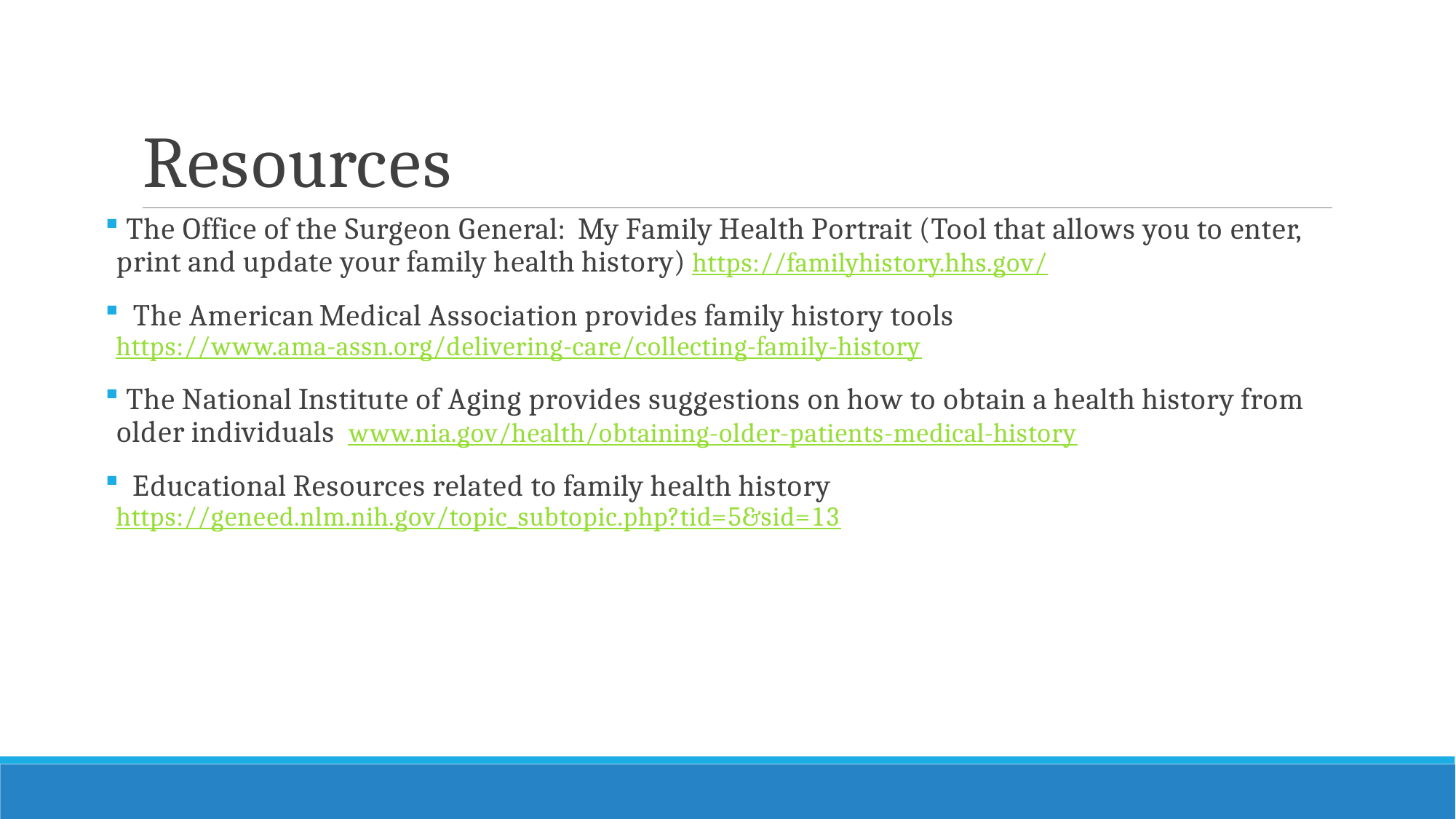

# Resources
 The Office of the Surgeon General:  My Family Health Portrait (Tool that allows you to enter, print and update your family health history) https://familyhistory.hhs.gov/
  The American Medical Association provides family history tools  https://www.ama-assn.org/delivering-care/collecting-family-history
 The National Institute of Aging provides suggestions on how to obtain a health history from older individuals  www.nia.gov/health/obtaining-older-patients-medical-history
  Educational Resources related to family health history  https://geneed.nlm.nih.gov/topic_subtopic.php?tid=5&sid=13